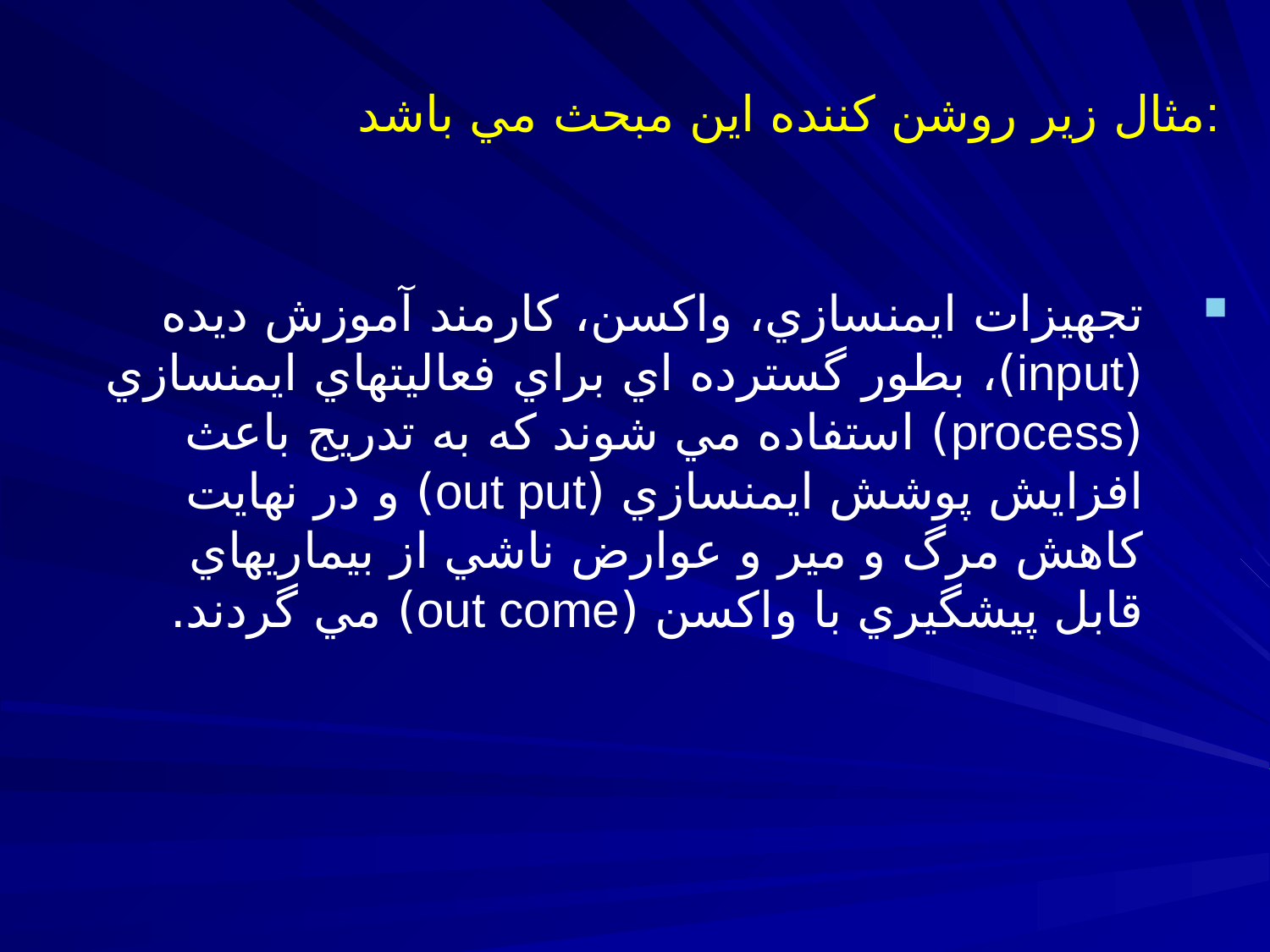

مثال زير روشن کننده اين مبحث مي باشد:

تجهيزات ايمنسازي، واکسن، کارمند آموزش ديده (input)، بطور گسترده اي براي فعاليتهاي ايمنسازي (process) استفاده مي شوند که به تدريج باعث افزايش پوشش ايمنسازي (out put) و در نهايت کاهش مرگ و مير و عوارض ناشي از بيماريهاي قابل پيشگيري با واکسن (out come) مي گردند.